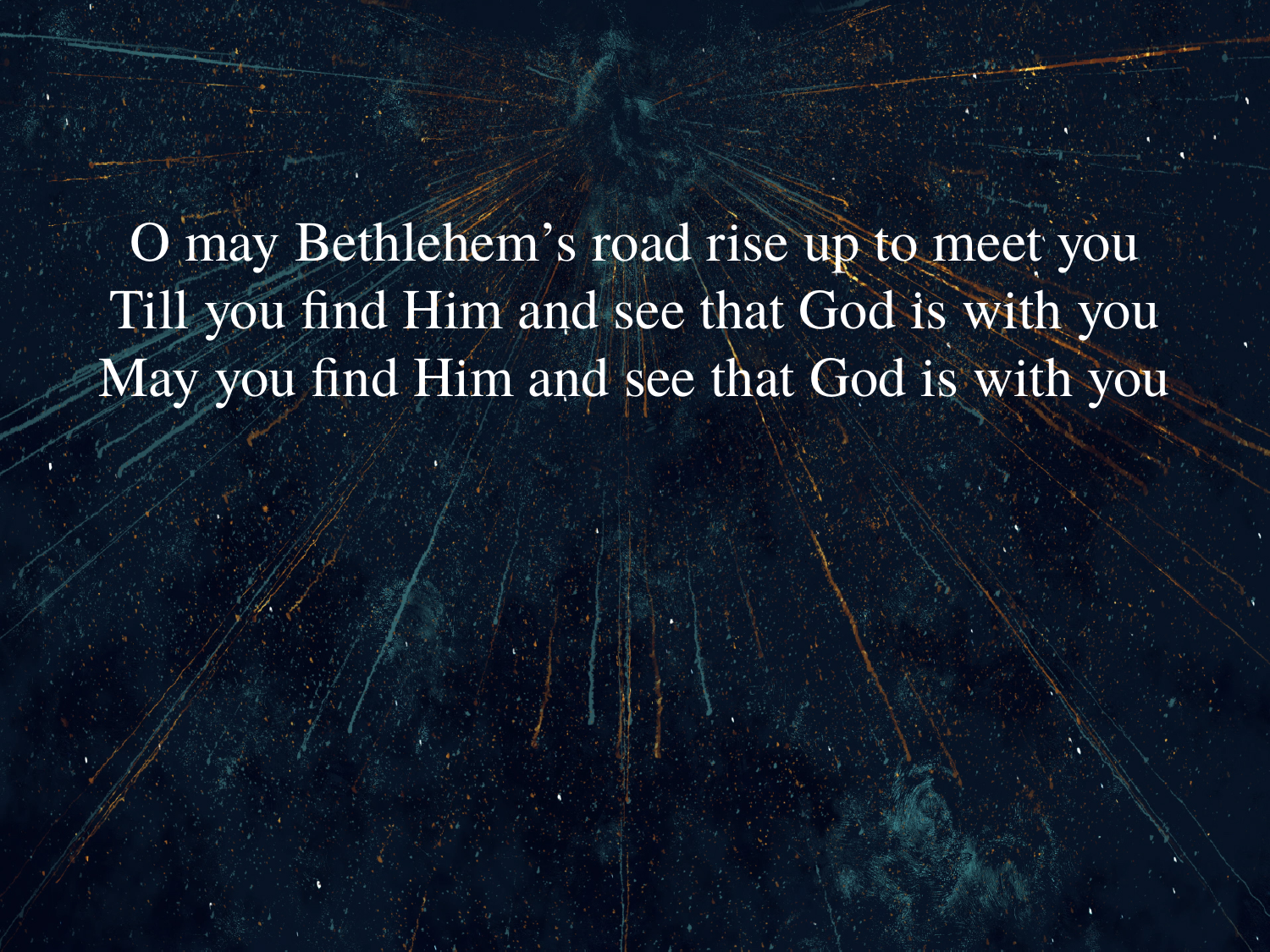

# O may Bethlehem’s road rise up to meet you Till you find Him and see that God is with you May you find Him and see that God is with you